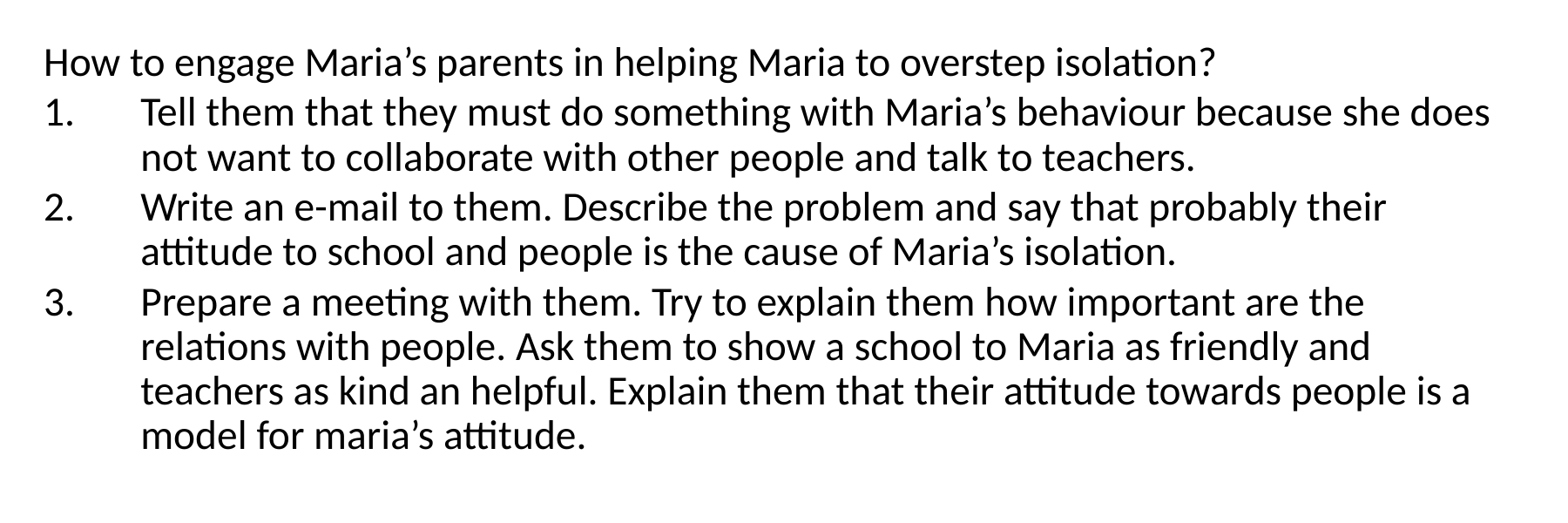

How to engage Maria’s parents in helping Maria to overstep isolation?
Tell them that they must do something with Maria’s behaviour because she does not want to collaborate with other people and talk to teachers.
Write an e-mail to them. Describe the problem and say that probably their attitude to school and people is the cause of Maria’s isolation.
Prepare a meeting with them. Try to explain them how important are the relations with people. Ask them to show a school to Maria as friendly and teachers as kind an helpful. Explain them that their attitude towards people is a model for maria’s attitude.